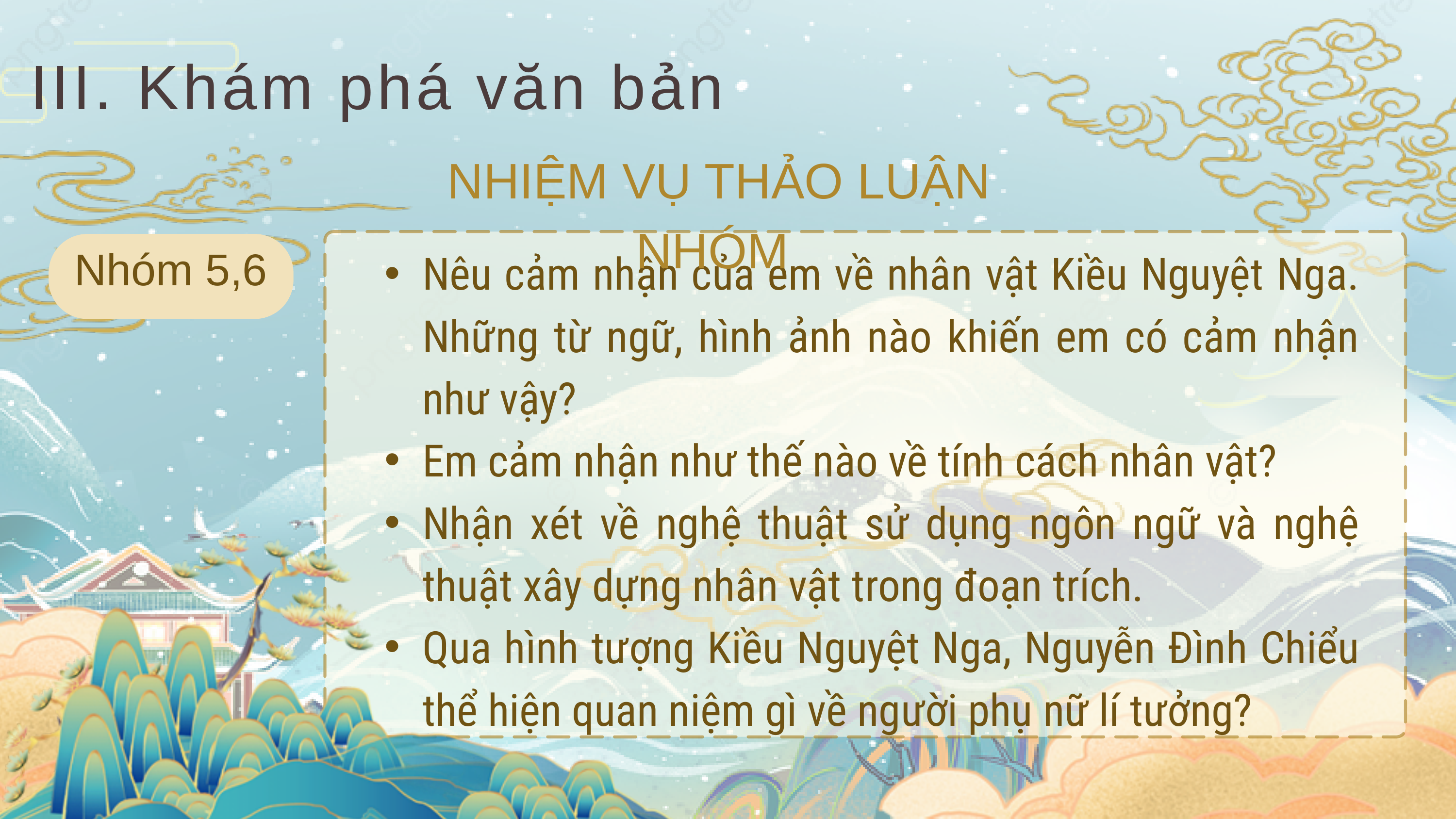

III. Khám phá văn bản
NHIỆM VỤ THẢO LUẬN NHÓM

Nhóm 5,6
Nêu cảm nhận của em về nhân vật Kiều Nguyệt Nga. Những từ ngữ, hình ảnh nào khiến em có cảm nhận như vậy?
Em cảm nhận như thế nào về tính cách nhân vật?
Nhận xét về nghệ thuật sử dụng ngôn ngữ và nghệ thuật xây dựng nhân vật trong đoạn trích.
Qua hình tượng Kiều Nguyệt Nga, Nguyễn Đình Chiểu thể hiện quan niệm gì về người phụ nữ lí tưởng?